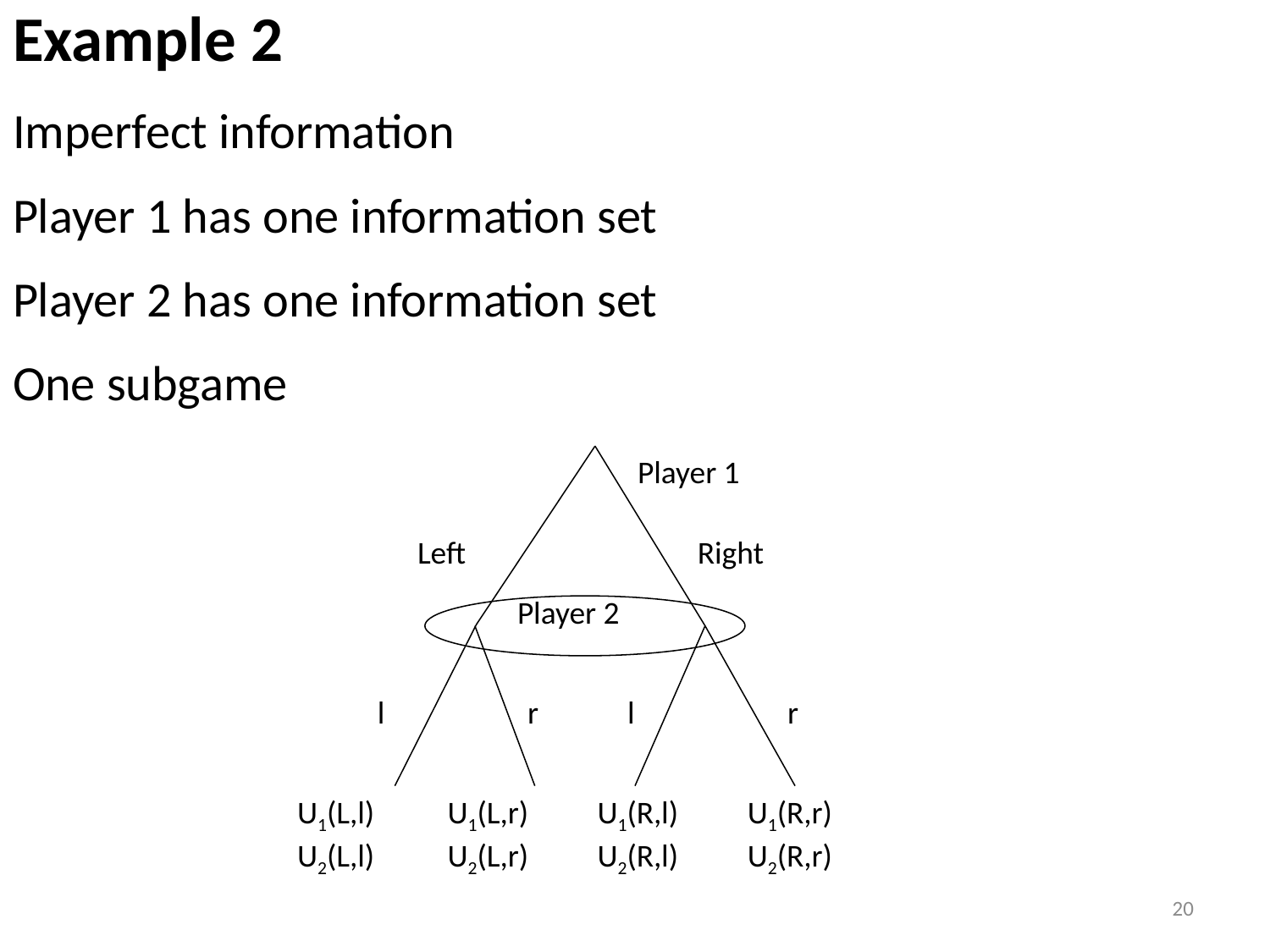

Example 2
Imperfect information
Player 1 has one information set
Player 2 has one information set
One subgame

Player 1

Left
Right
Player 2

l
r
l
r
U1(L,l)
U2(L,l)
U1(L,r)
U2(L,r)
U1(R,l)
U2(R,l)
U1(R,r)
U2(R,r)
20